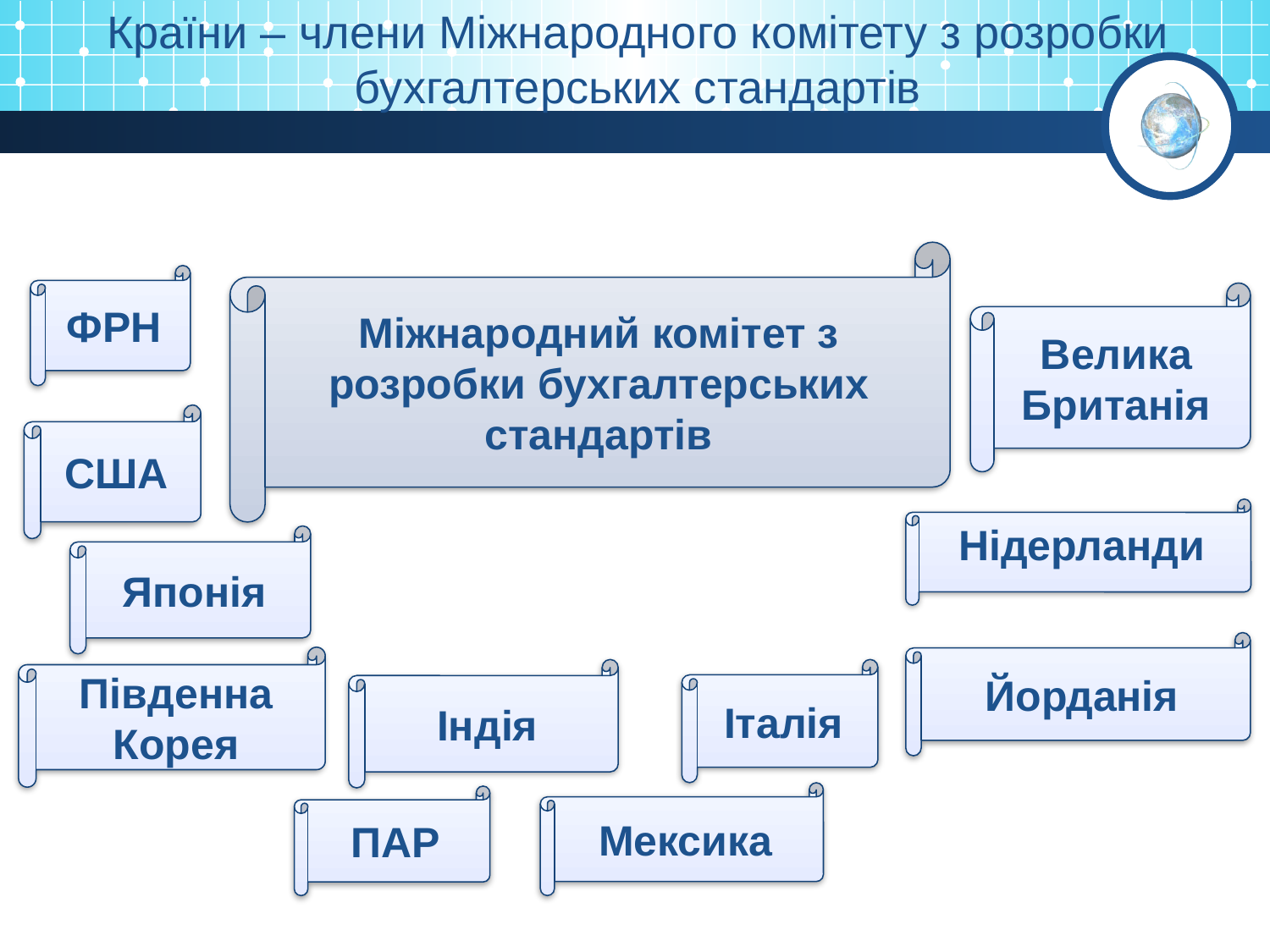

Країни – члени Міжнародного комітету з розробки бухгалтерських стандартів
Міжнародний комітет з розробки бухгалтерських стандартів
ФРН
Велика Британія
США
Нідерланди
Японія
Йорданія
Південна Корея
Індія
Італія
Мексика
ПАР